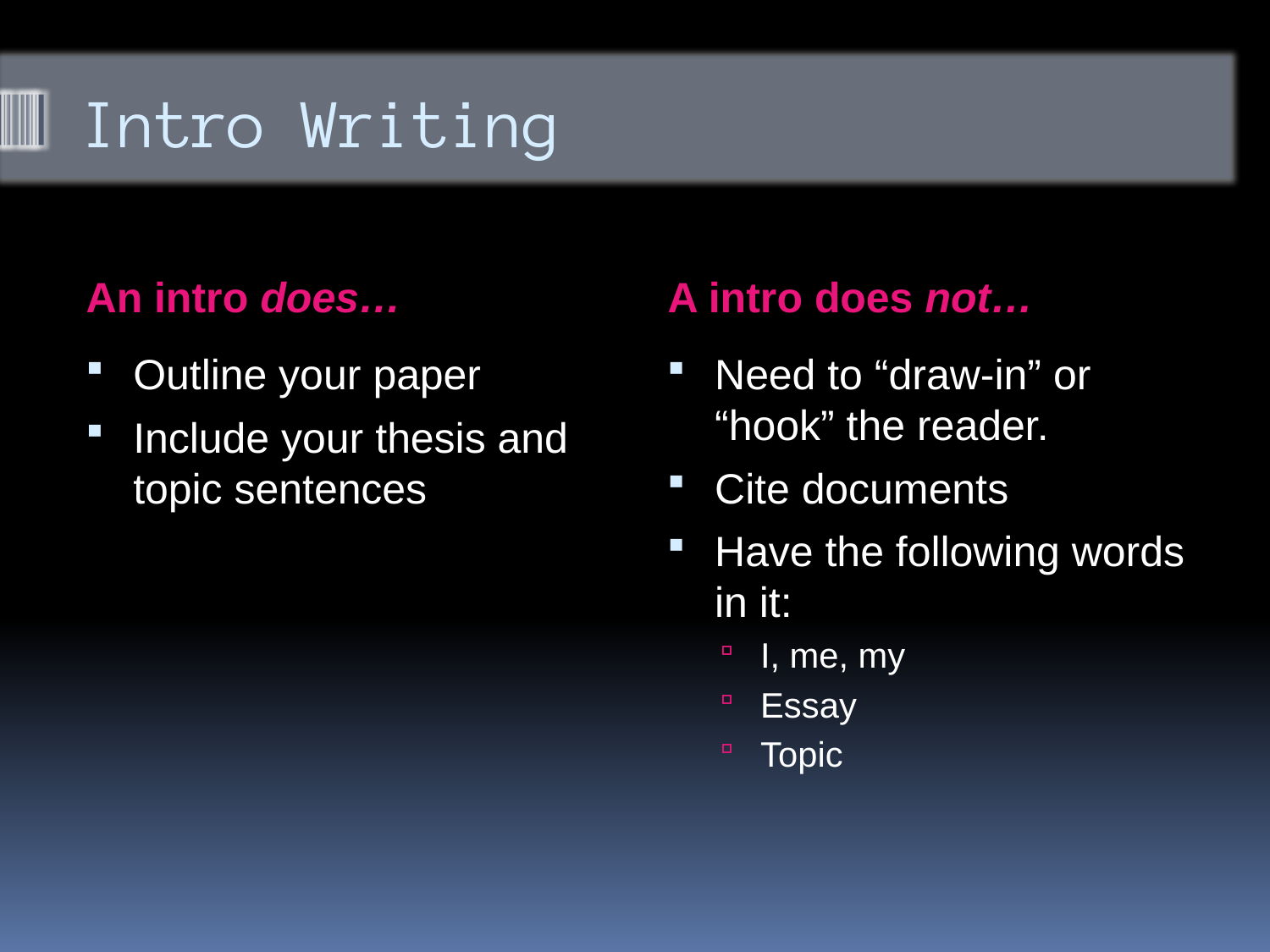

# Intro Writing
An intro does…
A intro does not…
Outline your paper
Include your thesis and topic sentences
Need to “draw-in” or “hook” the reader.
Cite documents
Have the following words in it:
I, me, my
Essay
Topic